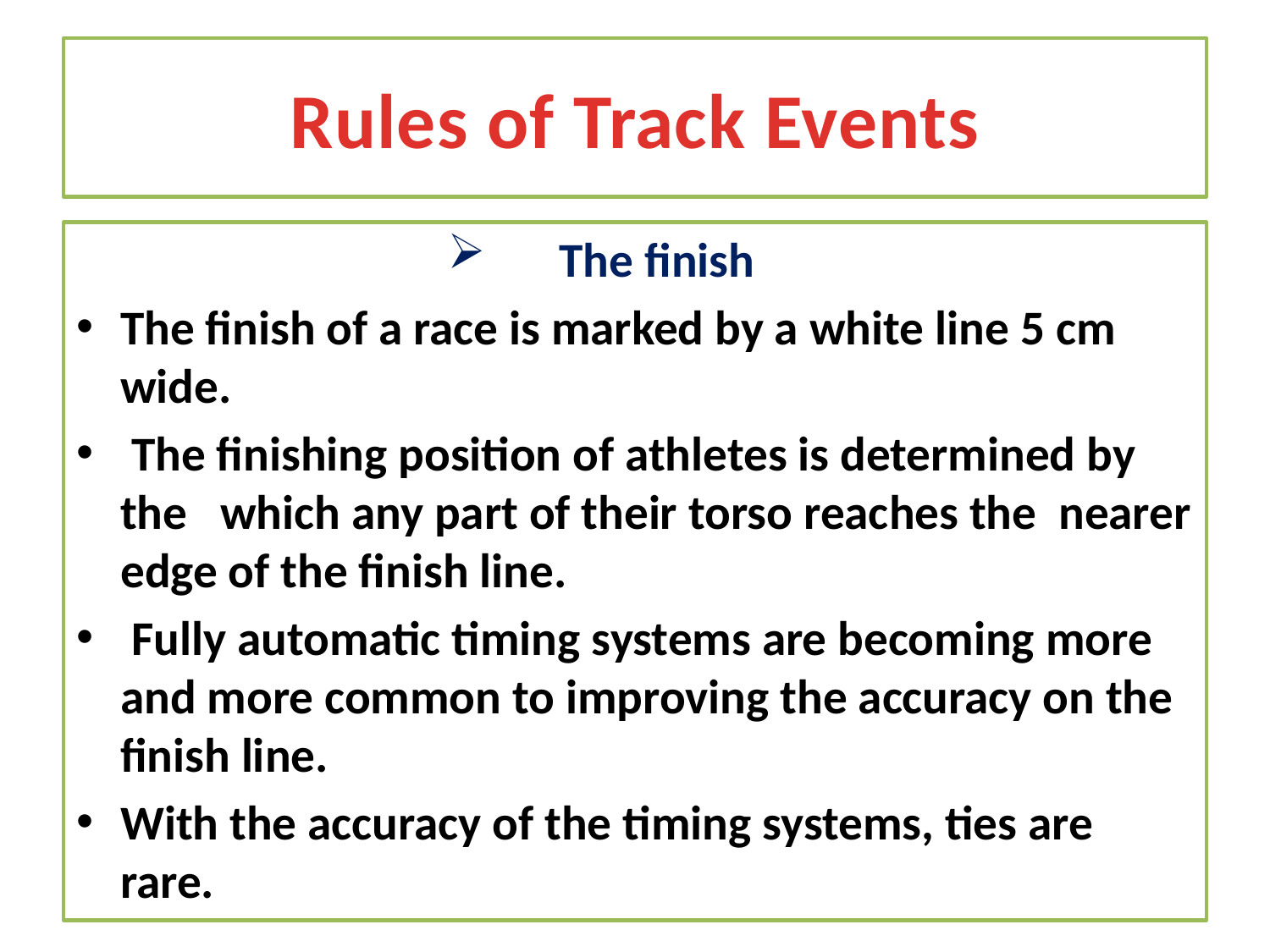

# Rules of Track Events
The finish
The finish of a race is marked by a white line 5 cm wide.
 The finishing position of athletes is determined by the   which any part of their torso reaches the  nearer edge of the finish line.
 Fully automatic timing systems are becoming more and more common to improving the accuracy on the finish line.
With the accuracy of the timing systems, ties are rare.